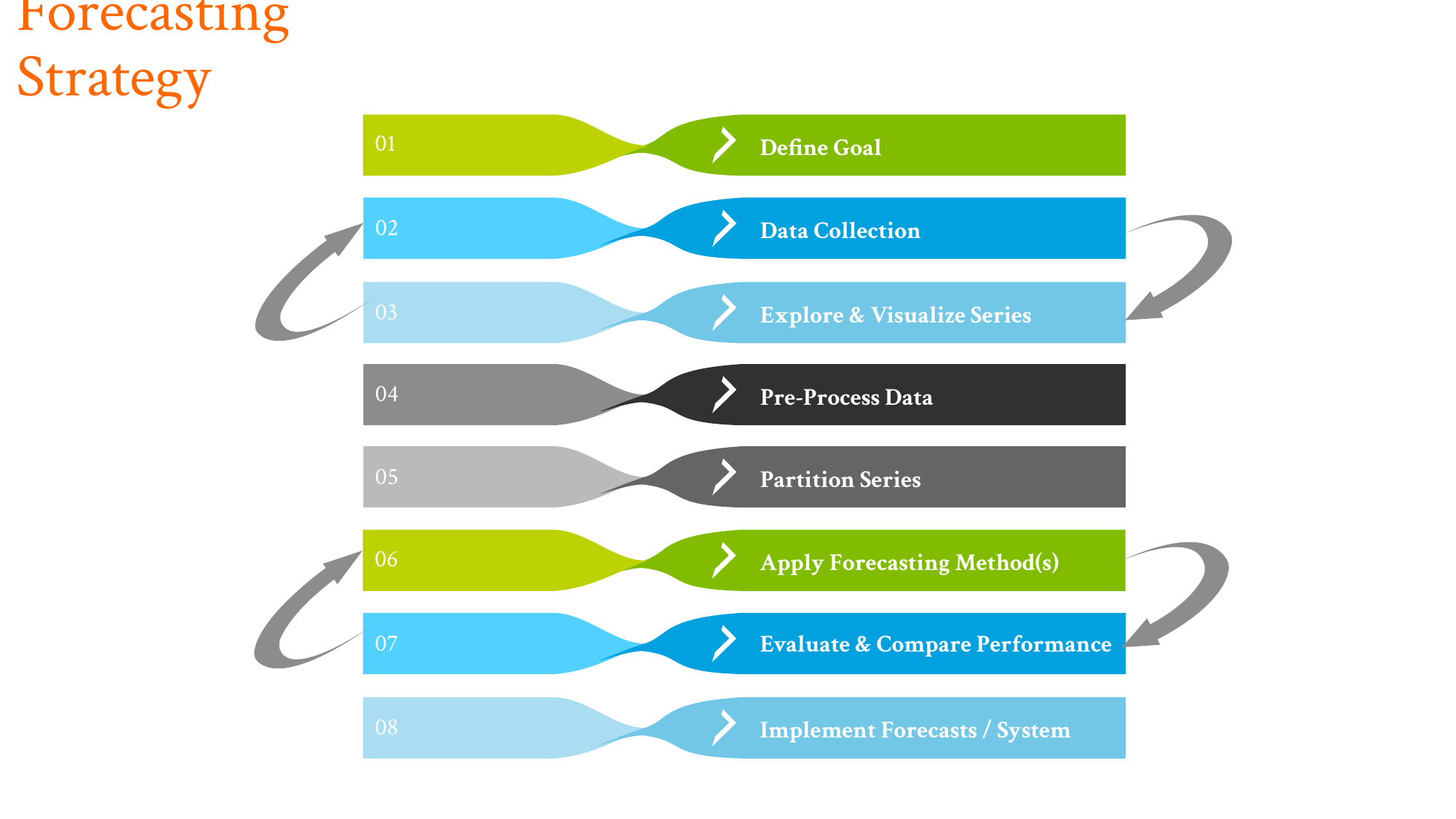

# Forecasting Strategy

01
Define Goal

02
Data Collection

03
Explore & Visualize Series

04
Pre-Process Data

05
Partition Series

06

Apply Forecasting Method(s)

07
Evaluate & Compare Performance

08
Implement Forecasts / System